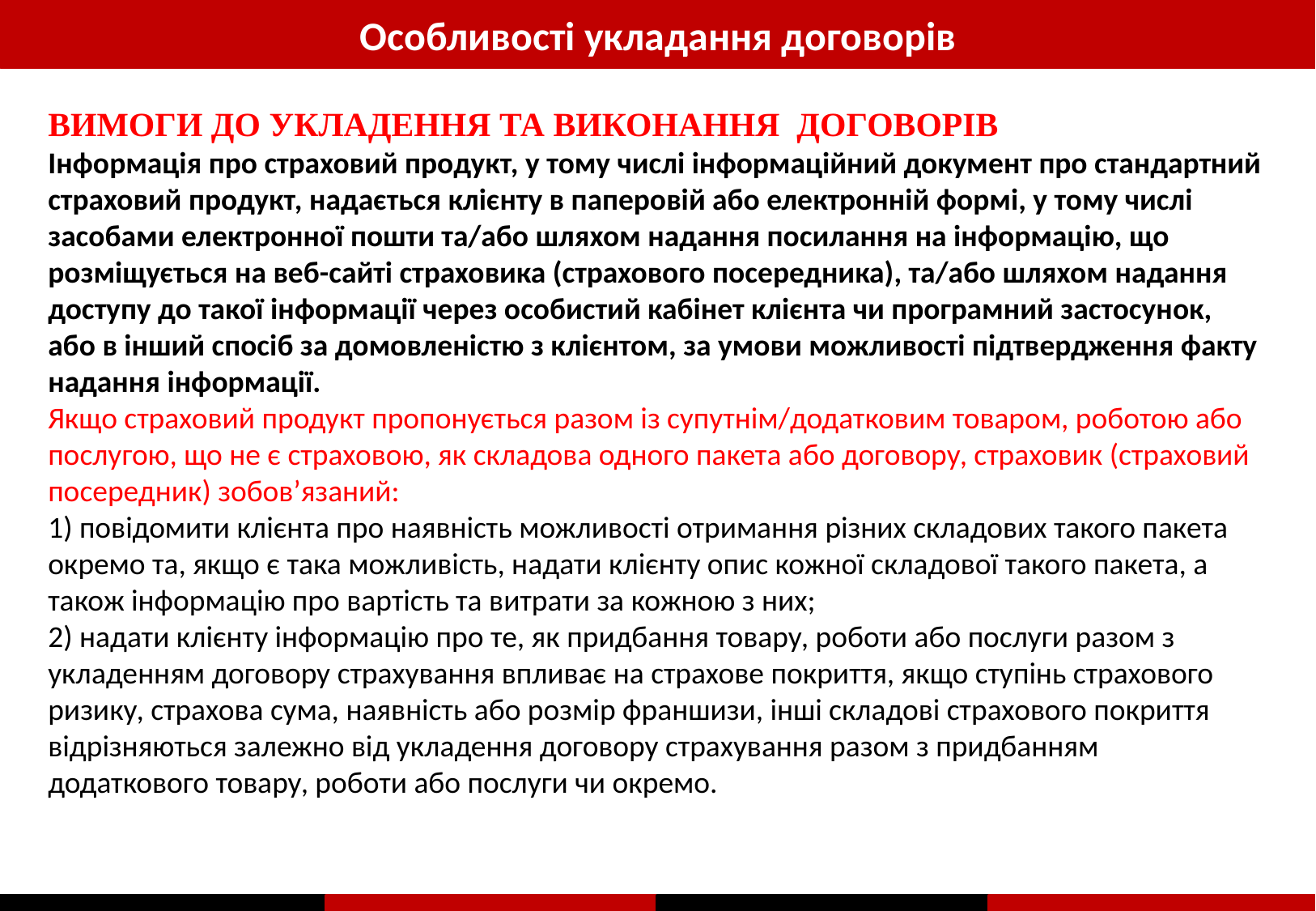

Особливості укладання договорів
ВИМОГИ ДО УКЛАДЕННЯ ТА ВИКОНАННЯ  ДОГОВОРІВ
Інформація про страховий продукт, у тому числі інформаційний документ про стандартний страховий продукт, надається клієнту в паперовій або електронній формі, у тому числі засобами електронної пошти та/або шляхом надання посилання на інформацію, що розміщується на веб-сайті страховика (страхового посередника), та/або шляхом надання доступу до такої інформації через особистий кабінет клієнта чи програмний застосунок, або в інший спосіб за домовленістю з клієнтом, за умови можливості підтвердження факту надання інформації.
Якщо страховий продукт пропонується разом із супутнім/додатковим товаром, роботою або послугою, що не є страховою, як складова одного пакета або договору, страховик (страховий посередник) зобов’язаний:
1) повідомити клієнта про наявність можливості отримання різних складових такого пакета окремо та, якщо є така можливість, надати клієнту опис кожної складової такого пакета, а також інформацію про вартість та витрати за кожною з них;
2) надати клієнту інформацію про те, як придбання товару, роботи або послуги разом з укладенням договору страхування впливає на страхове покриття, якщо ступінь страхового ризику, страхова сума, наявність або розмір франшизи, інші складові страхового покриття відрізняються залежно від укладення договору страхування разом з придбанням додаткового товару, роботи або послуги чи окремо.